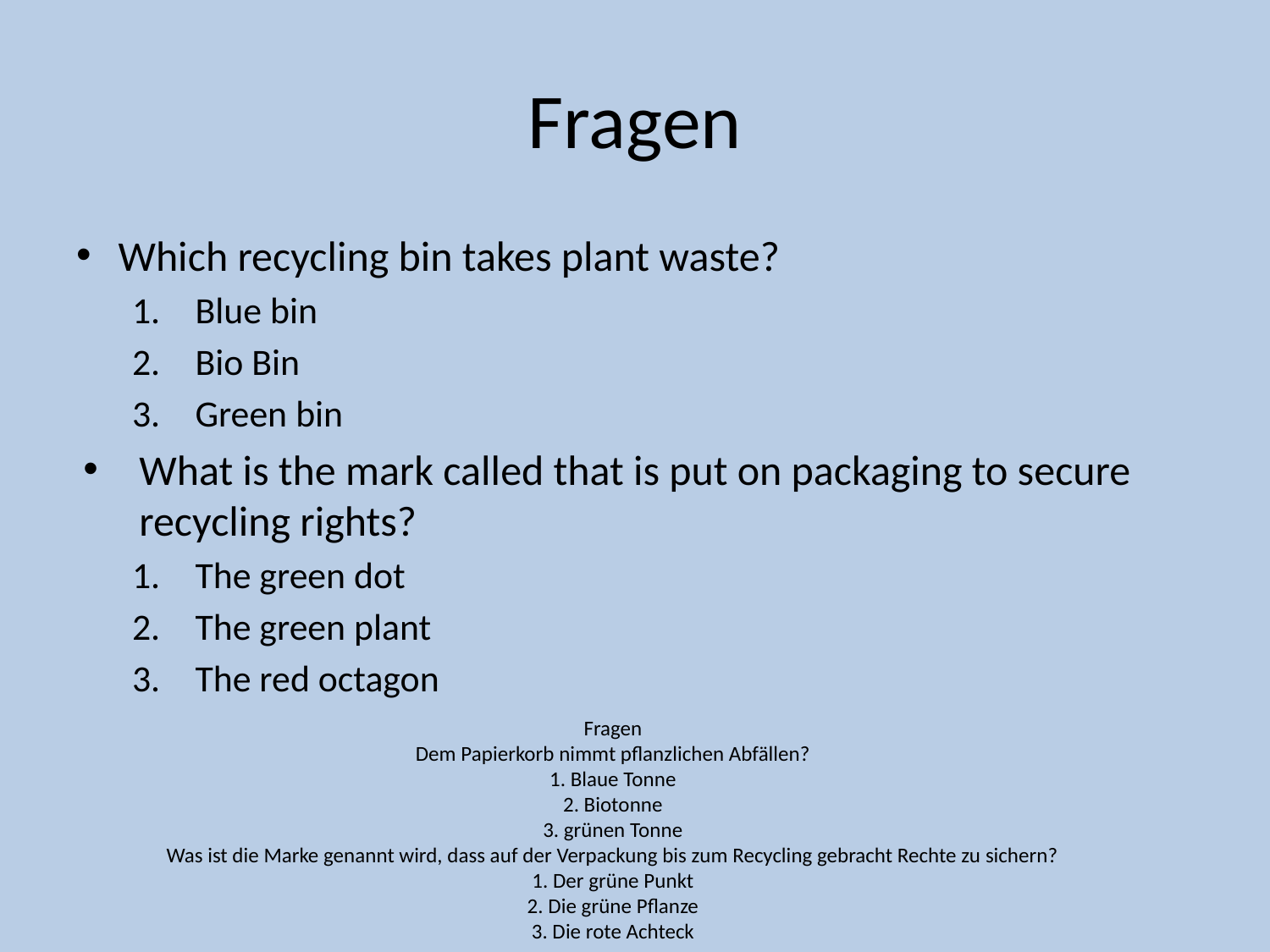

# Fragen
Which recycling bin takes plant waste?
Blue bin
Bio Bin
Green bin
What is the mark called that is put on packaging to secure recycling rights?
The green dot
The green plant
The red octagon

Fragen
Dem Papierkorb nimmt pflanzlichen Abfällen?
1. Blaue Tonne
2. Biotonne
3. grünen Tonne
Was ist die Marke genannt wird, dass auf der Verpackung bis zum Recycling gebracht Rechte zu sichern?
1. Der grüne Punkt
2. Die grüne Pflanze
3. Die rote Achteck